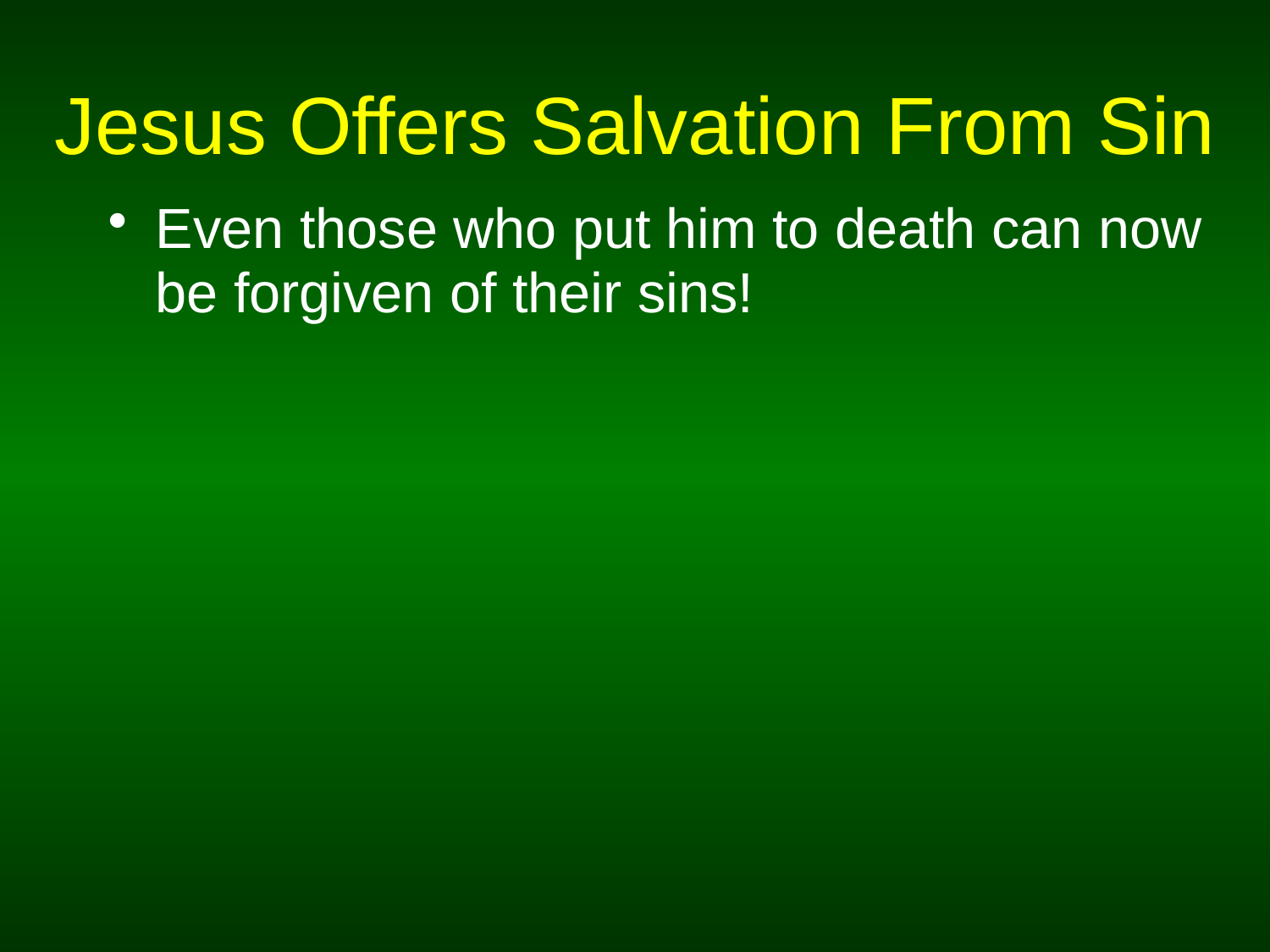

# Jesus Offers Salvation From Sin
Even those who put him to death can now be forgiven of their sins!